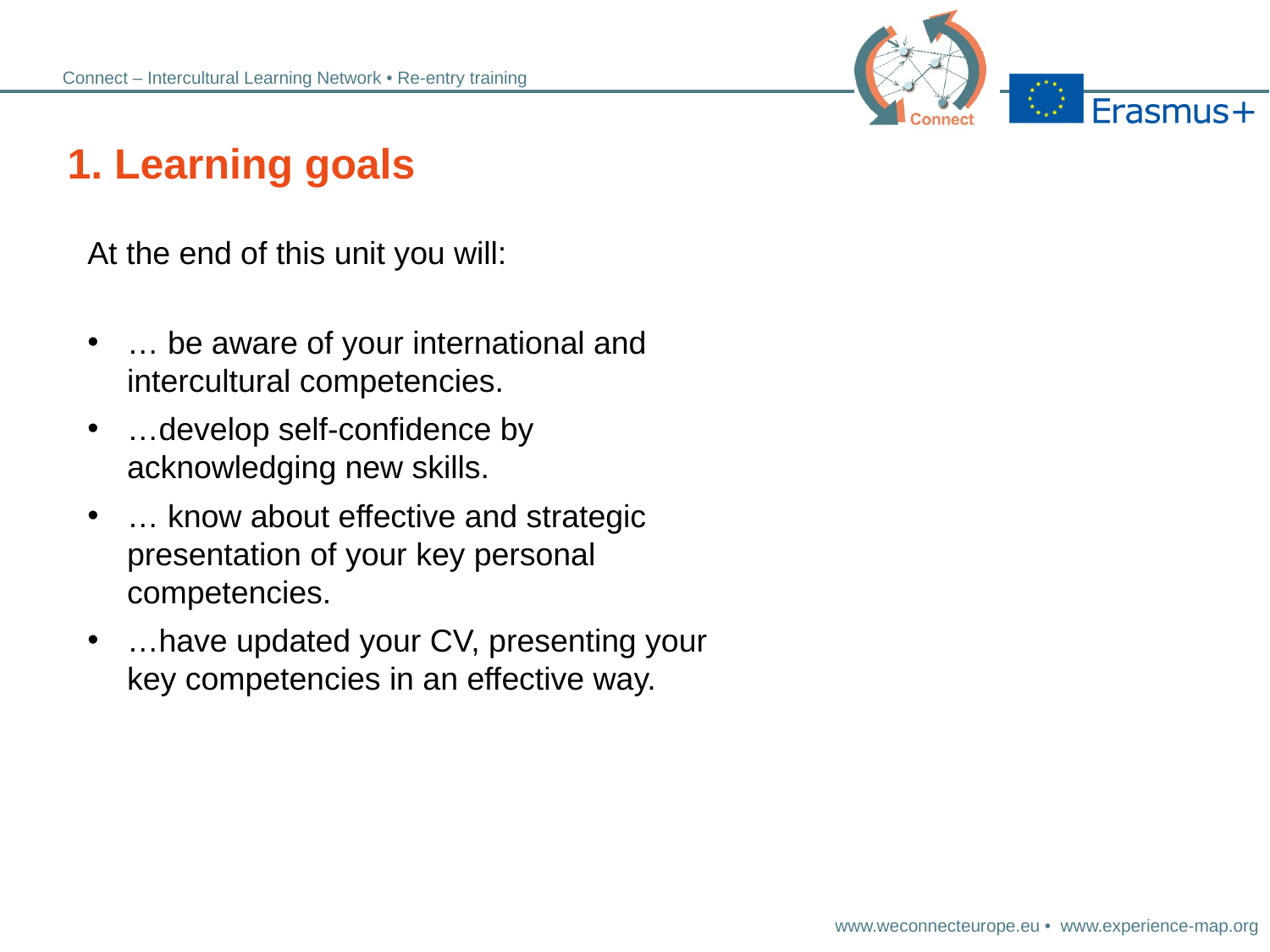

1. Learning goals
At the end of this unit you will:
… be aware of your international and intercultural competencies.
…develop self-confidence by acknowledging new skills.
… know about effective and strategic presentation of your key personal competencies.
…have updated your CV, presenting your key competencies in an effective way.